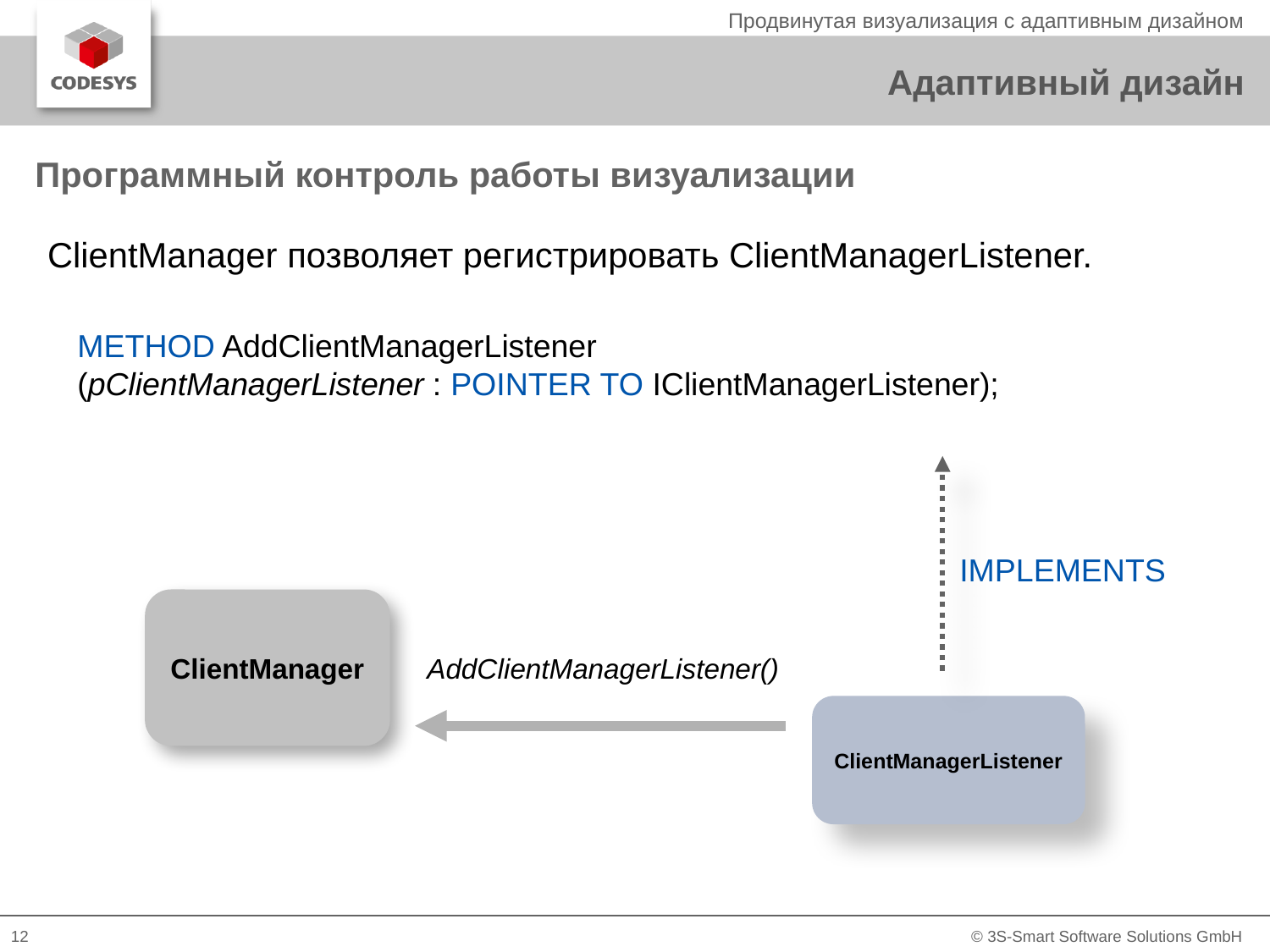

# Адаптивный дизайн
Программный контроль работы визуализации
ClientManager позволяет регистрировать ClientManagerListener.

METHOD AddClientManagerListener
(pClientManagerListener : POINTER TO IClientManagerListener);

IMPLEMENTS
ClientManager
AddClientManagerListener()
ClientManagerListener